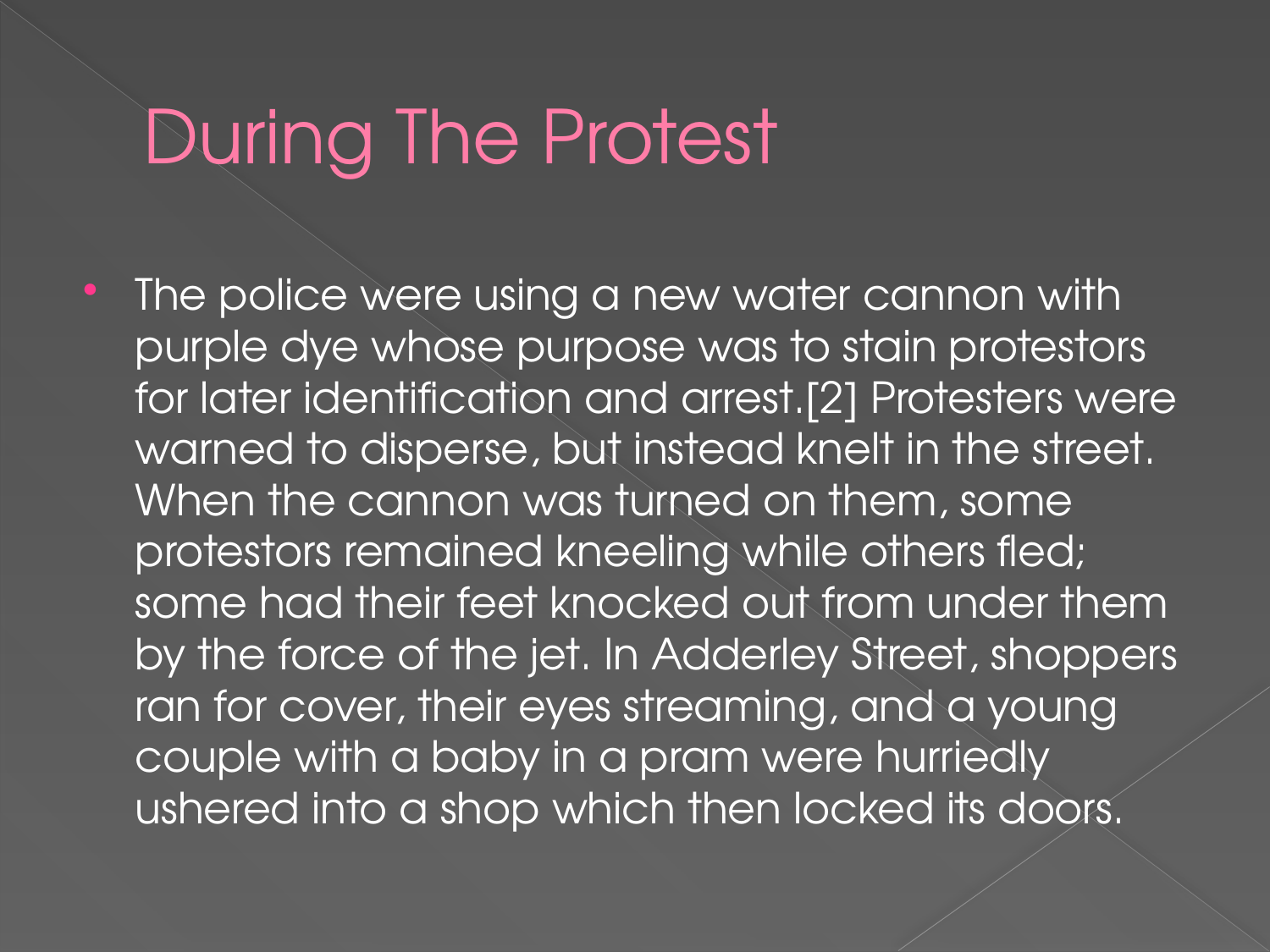

# During The Protest
The police were using a new water cannon with purple dye whose purpose was to stain protestors for later identification and arrest.[2] Protesters were warned to disperse, but instead knelt in the street. When the cannon was turned on them, some protestors remained kneeling while others fled; some had their feet knocked out from under them by the force of the jet. In Adderley Street, shoppers ran for cover, their eyes streaming, and a young couple with a baby in a pram were hurriedly ushered into a shop which then locked its doors.